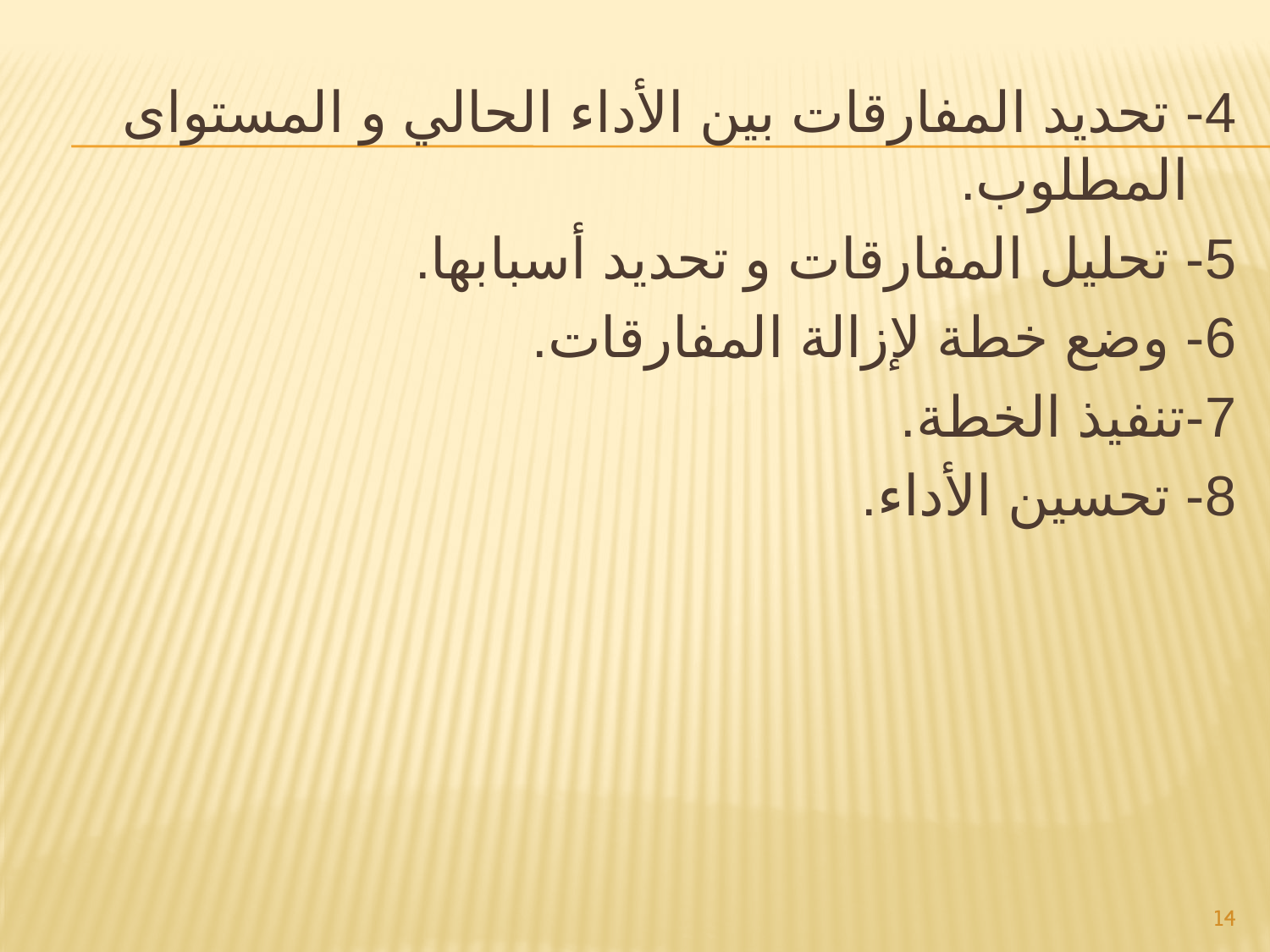

4- تحديد المفارقات بين الأداء الحالي و المستواى المطلوب.
5- تحليل المفارقات و تحديد أسبابها.
6- وضع خطة لإزالة المفارقات.
7-تنفيذ الخطة.
8- تحسين الأداء.
14